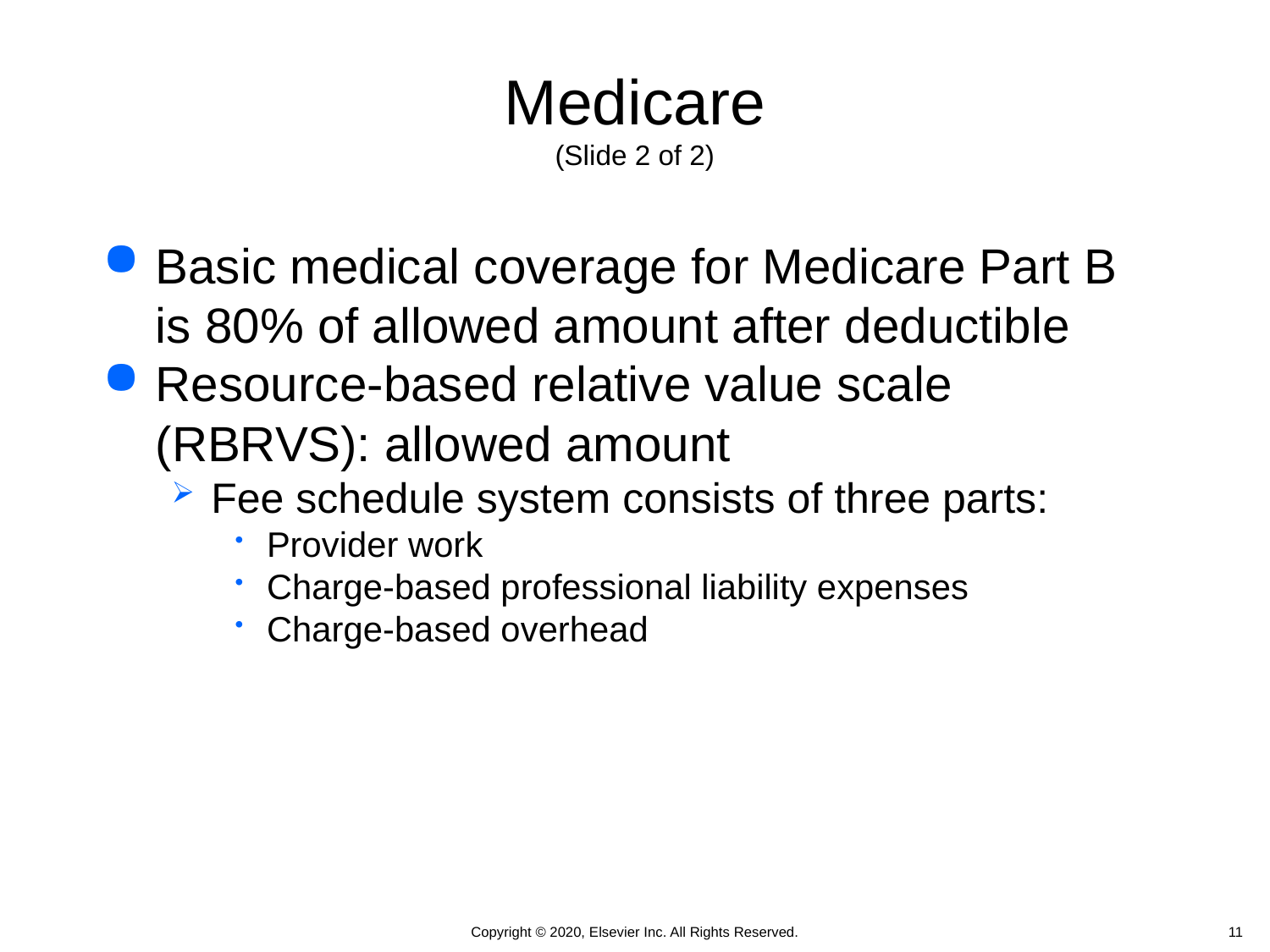

# Medicare (Slide 2 of 2)
Basic medical coverage for Medicare Part B is 80% of allowed amount after deductible
Resource-based relative value scale (RBRVS): allowed amount
Fee schedule system consists of three parts:
Provider work
Charge-based professional liability expenses
Charge-based overhead
 11